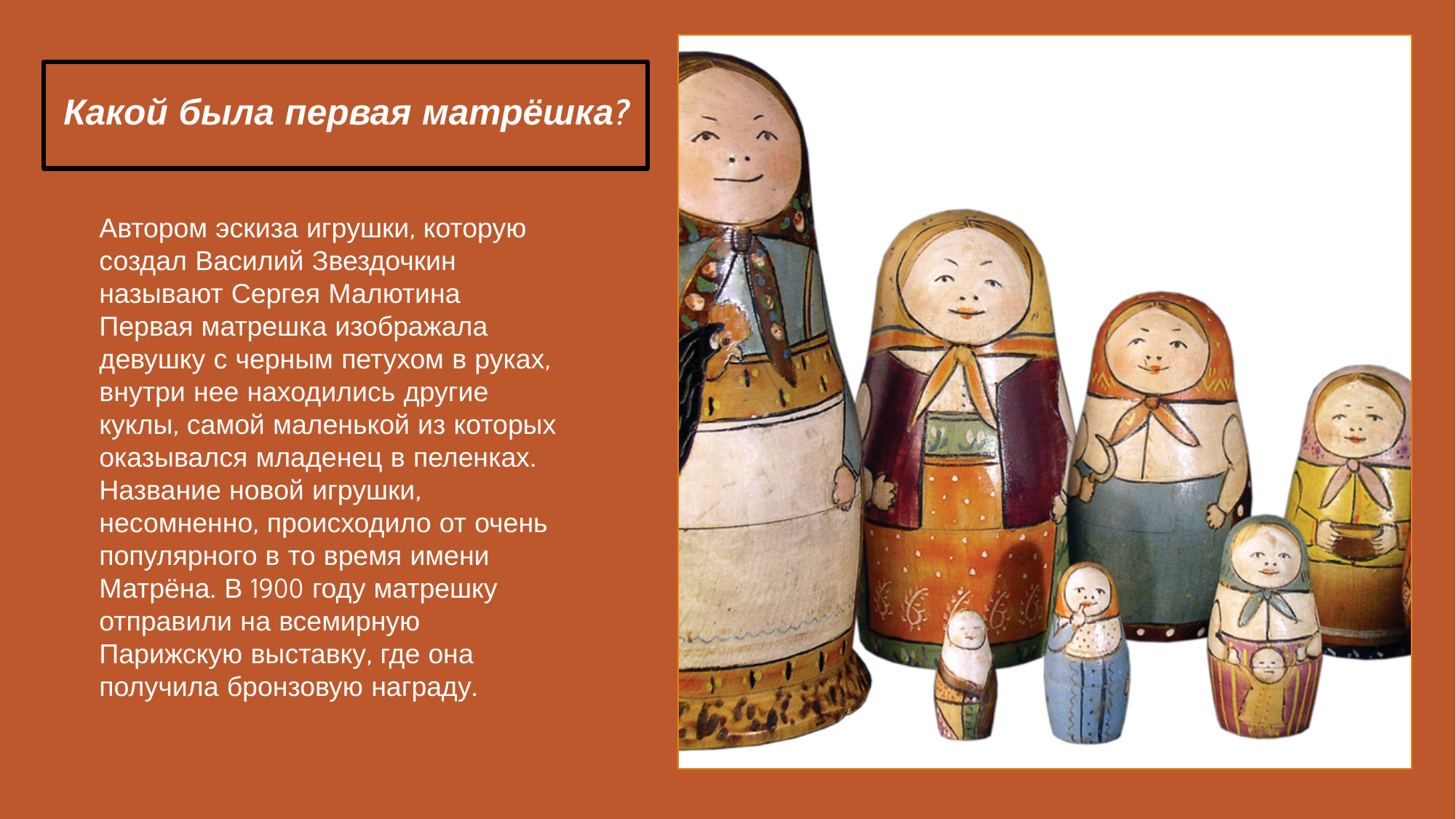

Какой была первая матрёшка?
Автором эскиза игрушки, которую создал Василий Звездочкин называют Сергея Малютина
Первая матрешка изображала девушку с черным петухом в руках, внутри нее находились другие куклы, самой маленькой из которых оказывался младенец в пеленках.
Название новой игрушки, несомненно, происходило от очень популярного в то время имени Матрёна. В 1900 году матрешку отправили на всемирную Парижскую выставку, где она получила бронзовую награду.